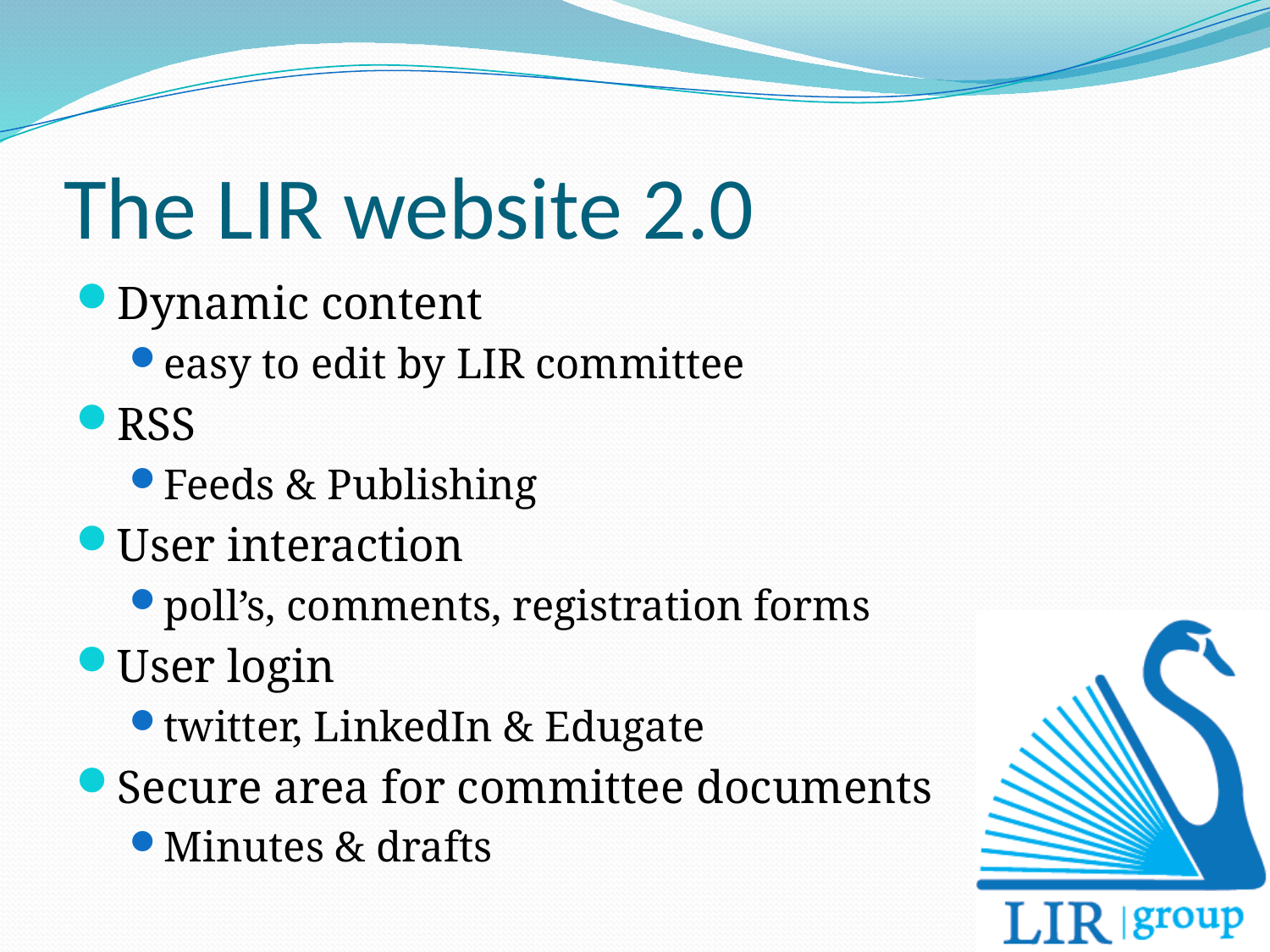

# The LIR website 2.0
Dynamic content
easy to edit by LIR committee
RSS
Feeds & Publishing
User interaction
poll’s, comments, registration forms
User login
twitter, LinkedIn & Edugate
Secure area for committee documents
Minutes & drafts